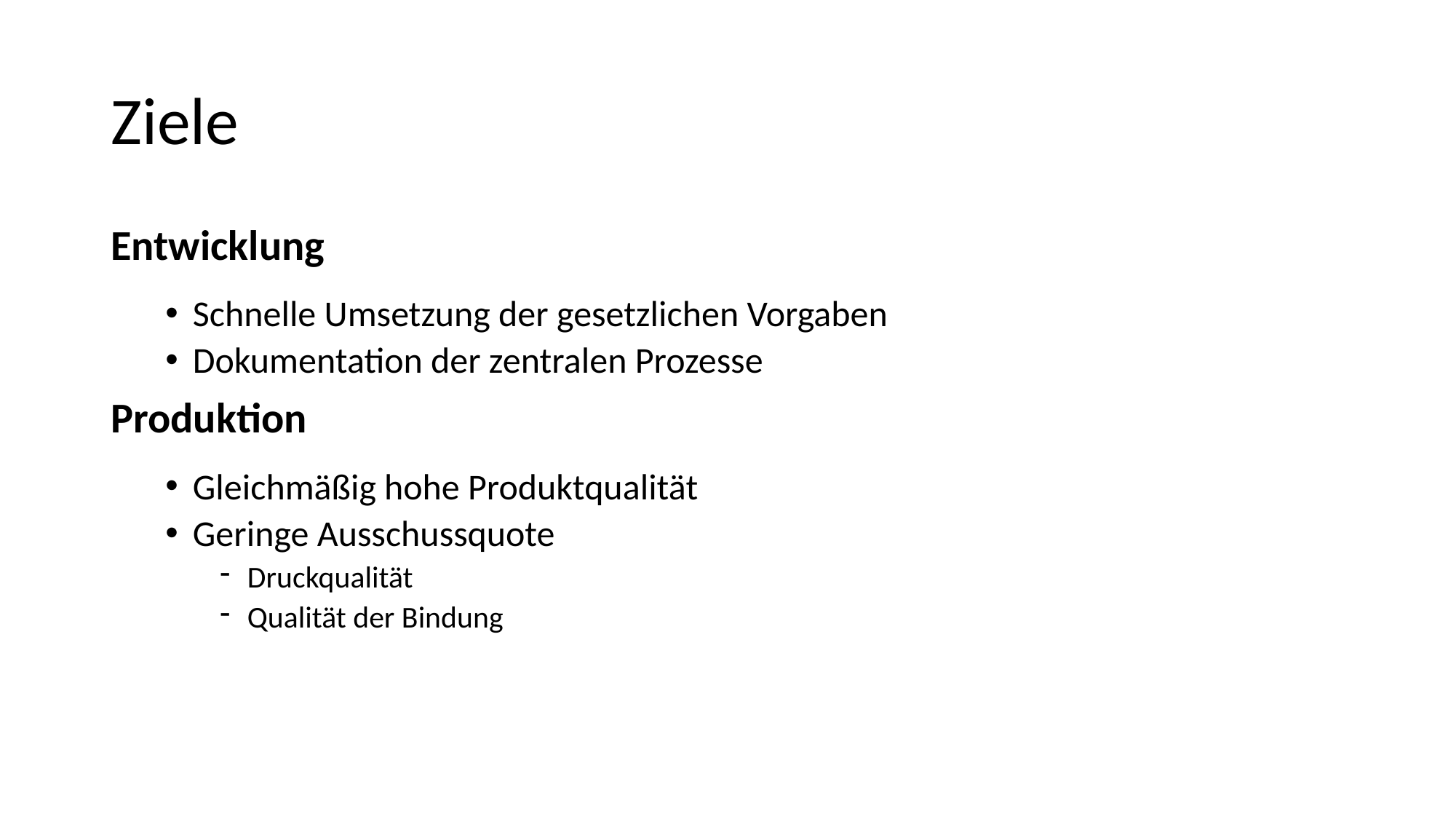

# Ziele
Entwicklung
Schnelle Umsetzung der gesetzlichen Vorgaben
Dokumentation der zentralen Prozesse
Produktion
Gleichmäßig hohe Produktqualität
Geringe Ausschussquote
Druckqualität
Qualität der Bindung